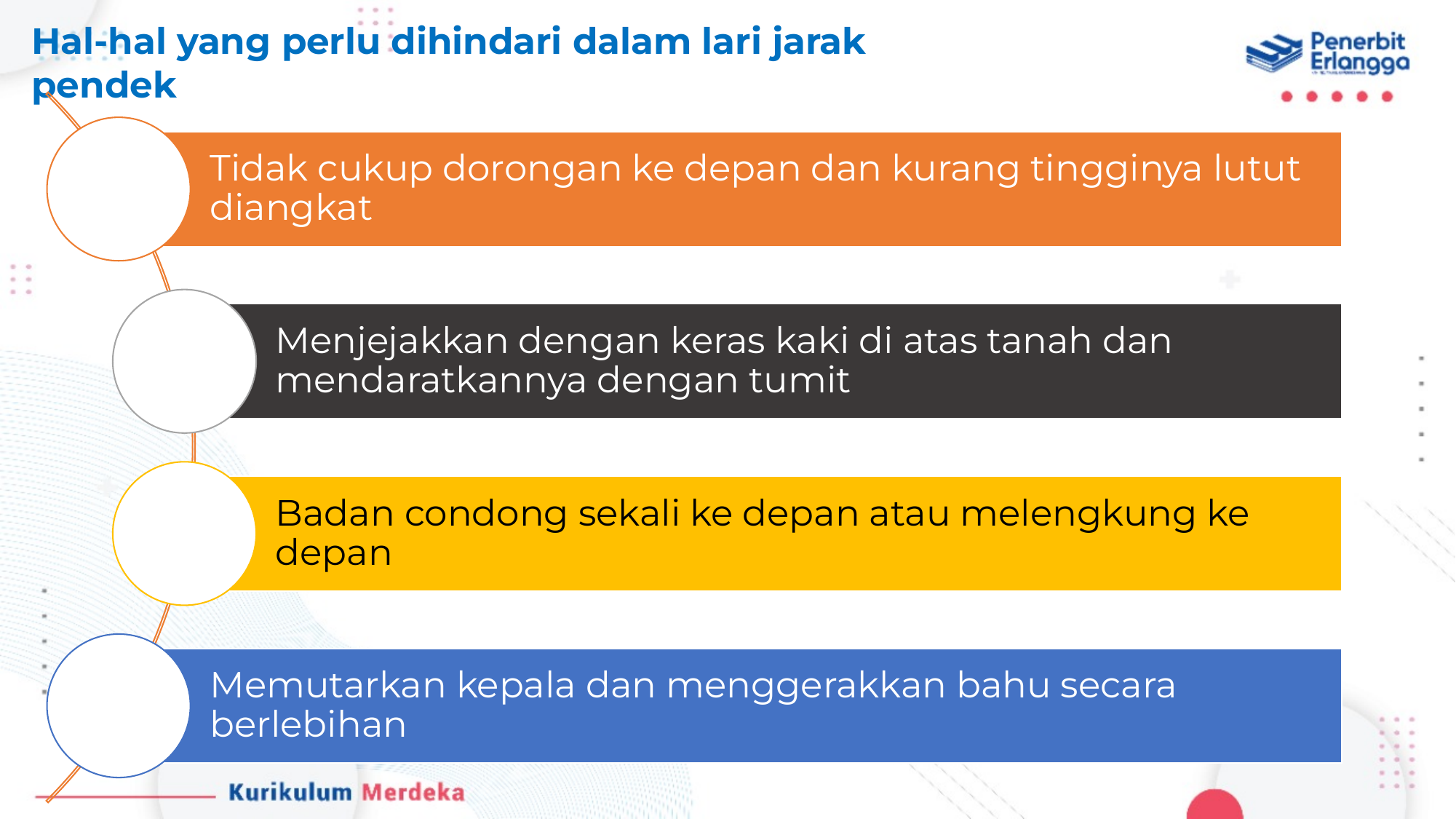

Hal-hal yang perlu dihindari dalam lari jarak pendek
Tidak cukup dorongan ke depan dan kurang tingginya lutut diangkat
Menjejakkan dengan keras kaki di atas tanah dan mendaratkannya dengan tumit
Badan condong sekali ke depan atau melengkung ke depan
Memutarkan kepala dan menggerakkan bahu secara berlebihan